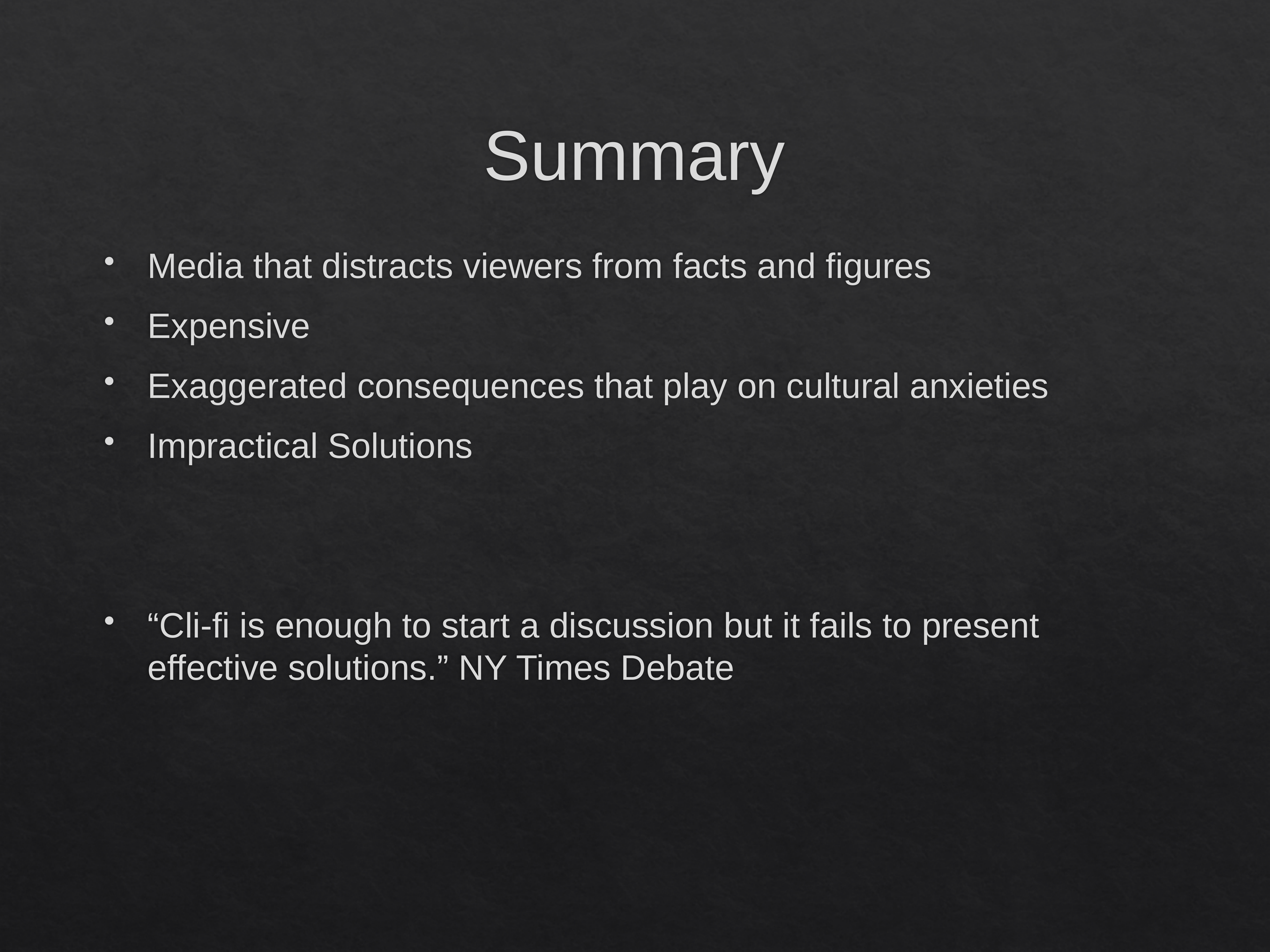

# Summary
Media that distracts viewers from facts and figures
Expensive
Exaggerated consequences that play on cultural anxieties
Impractical Solutions

“Cli-fi is enough to start a discussion but it fails to present effective solutions.” NY Times Debate